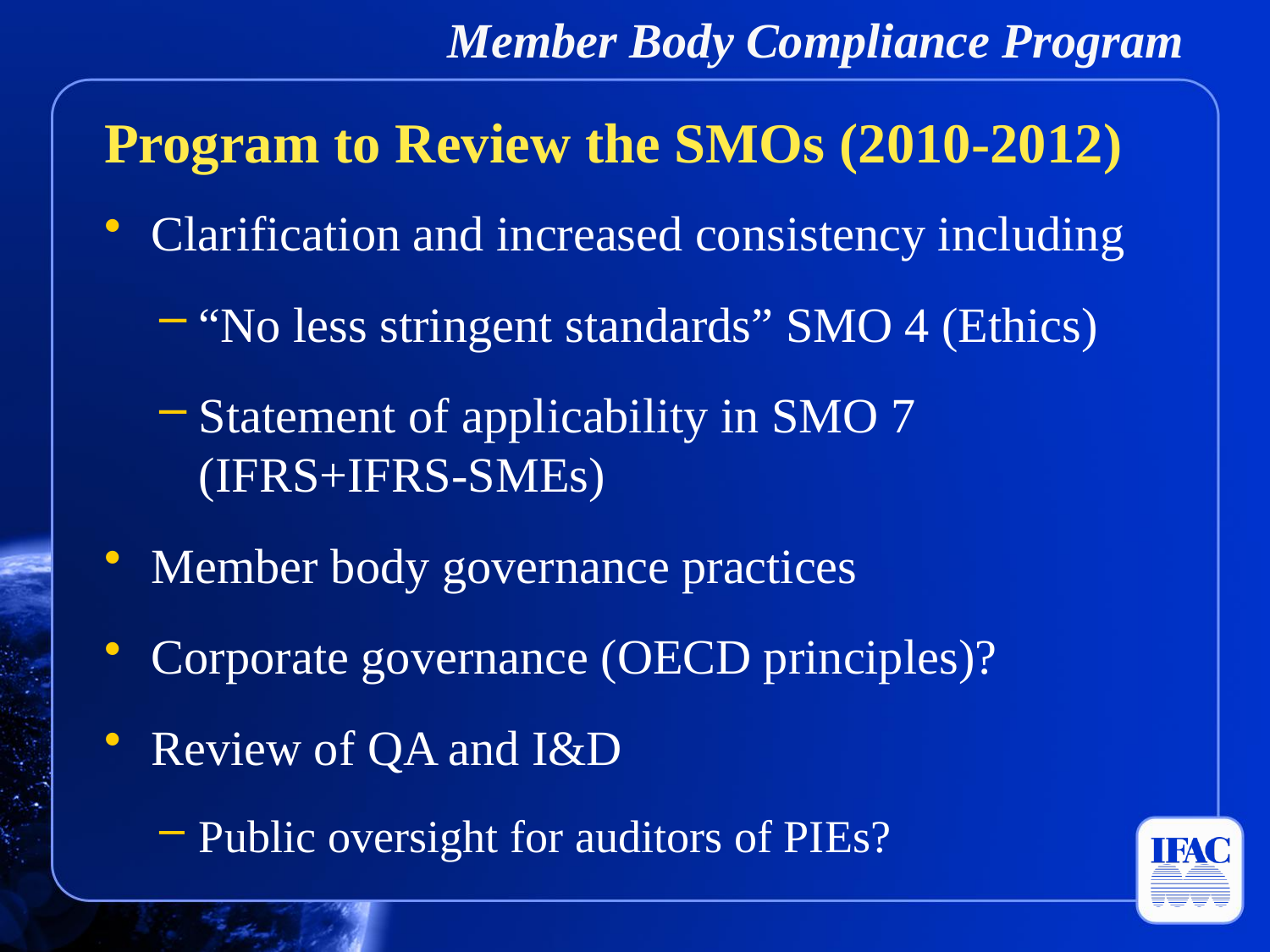

# Member Body Compliance Program
Program to Review the SMOs (2010-2012)
Clarification and increased consistency including
“No less stringent standards” SMO 4 (Ethics)
Statement of applicability in SMO 7 (IFRS+IFRS-SMEs)
Member body governance practices
Corporate governance (OECD principles)?
Review of QA and I&D
Public oversight for auditors of PIEs?